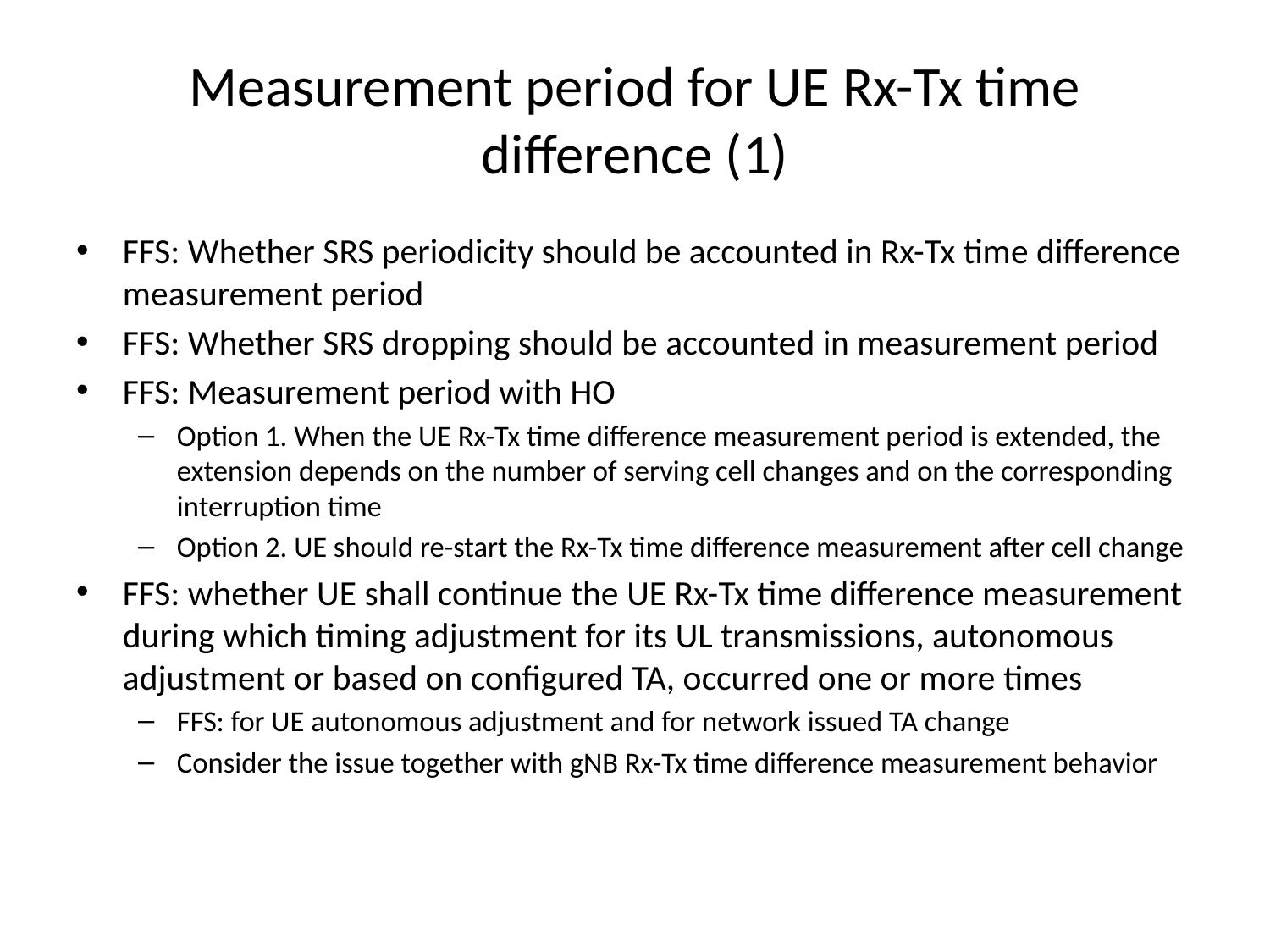

# Measurement period for UE Rx-Tx time difference (1)
FFS: Whether SRS periodicity should be accounted in Rx-Tx time difference measurement period
FFS: Whether SRS dropping should be accounted in measurement period
FFS: Measurement period with HO
Option 1. When the UE Rx-Tx time difference measurement period is extended, the extension depends on the number of serving cell changes and on the corresponding interruption time
Option 2. UE should re-start the Rx-Tx time difference measurement after cell change
FFS: whether UE shall continue the UE Rx-Tx time difference measurement during which timing adjustment for its UL transmissions, autonomous adjustment or based on configured TA, occurred one or more times
FFS: for UE autonomous adjustment and for network issued TA change
Consider the issue together with gNB Rx-Tx time difference measurement behavior